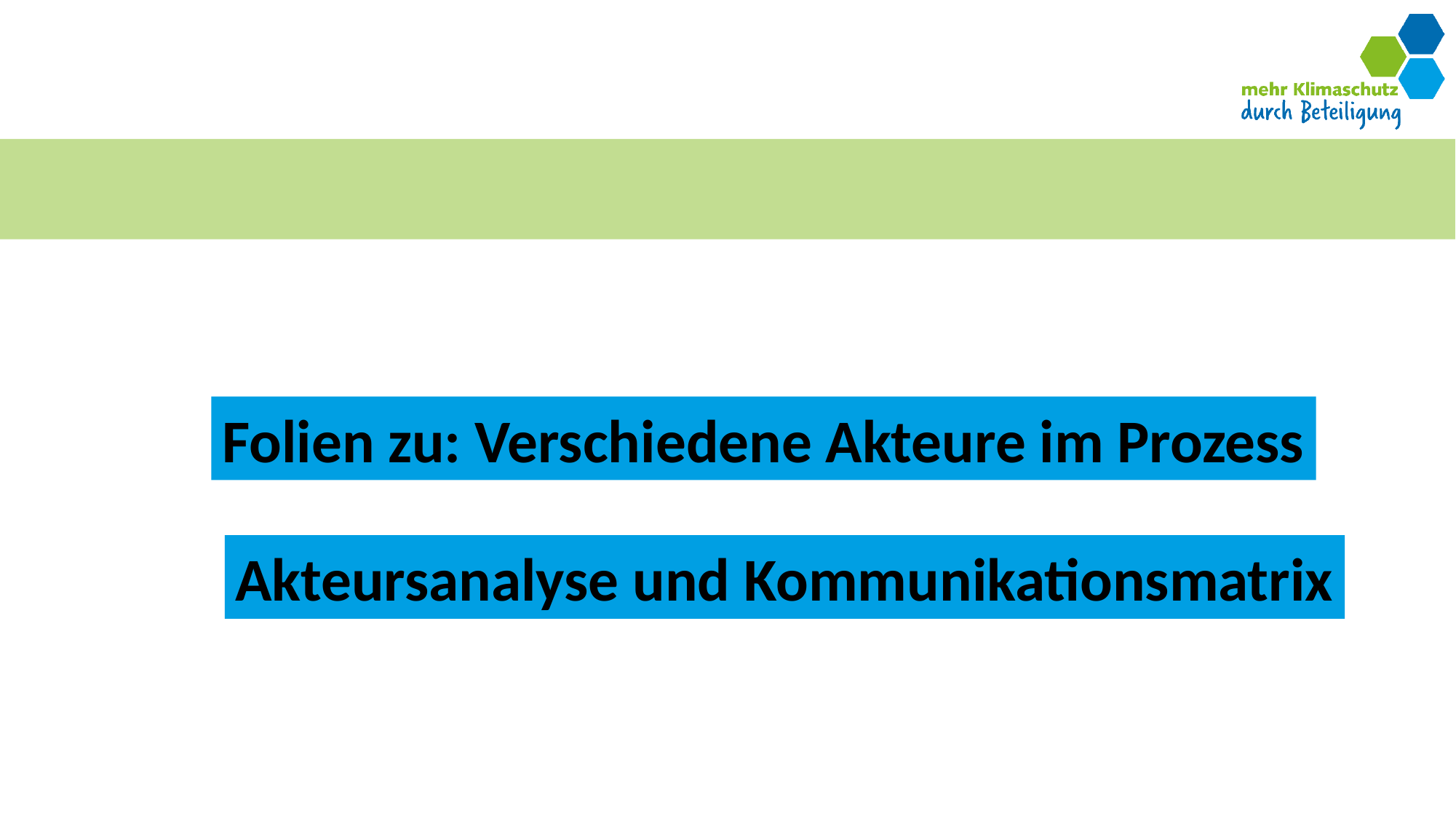

#

Folien zu: Verschiedene Akteure im Prozess
Akteursanalyse und Kommunikationsmatrix